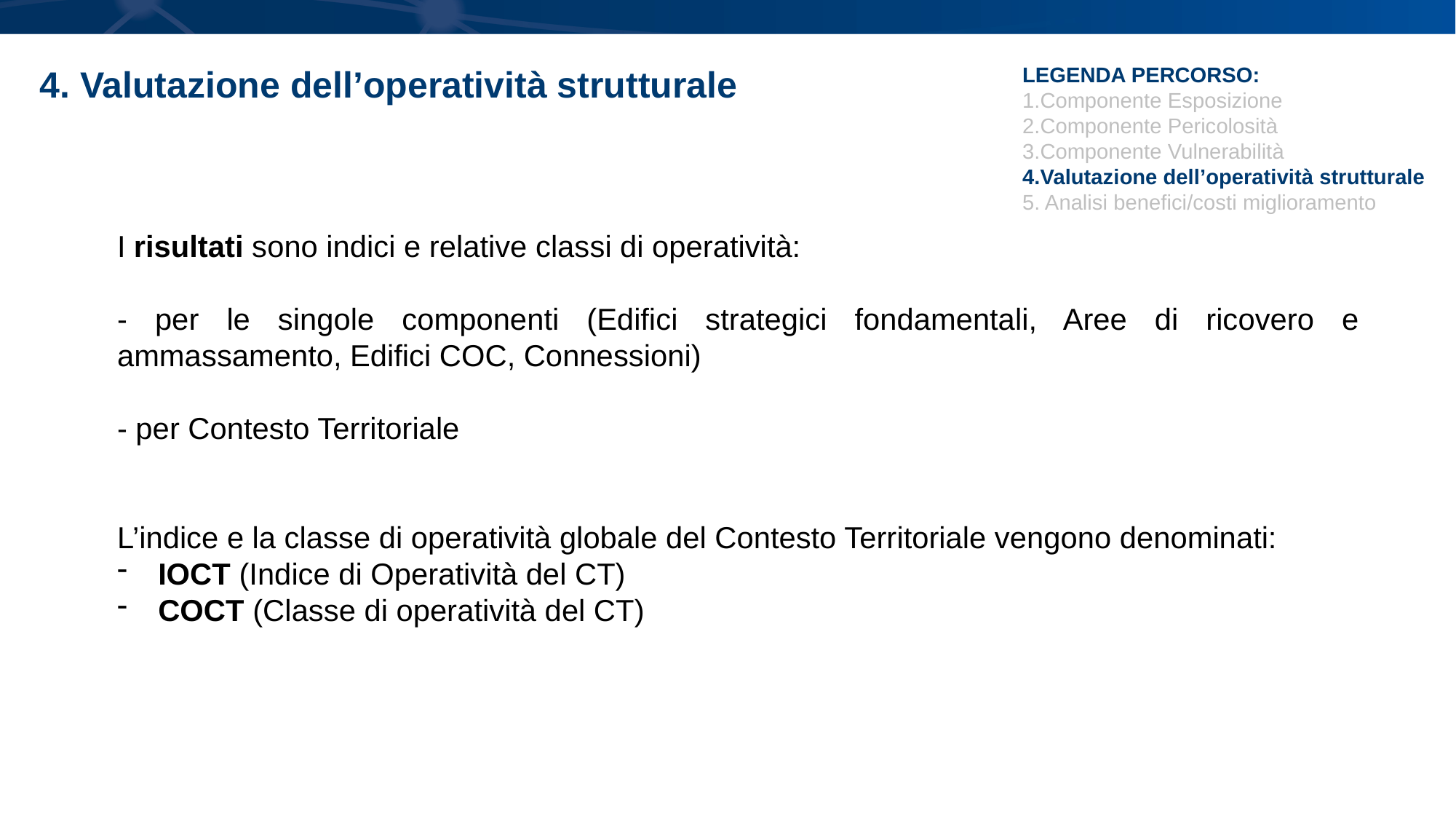

4. Valutazione dell’operatività strutturale
LEGENDA PERCORSO:
1.Componente Esposizione
2.Componente Pericolosità
3.Componente Vulnerabilità
4.Valutazione dell’operatività strutturale
5. Analisi benefici/costi miglioramento
I risultati sono indici e relative classi di operatività:

- per le singole componenti (Edifici strategici fondamentali, Aree di ricovero e ammassamento, Edifici COC, Connessioni)

- per Contesto Territoriale

L’indice e la classe di operatività globale del Contesto Territoriale vengono denominati:
IOCT (Indice di Operatività del CT)
COCT (Classe di operatività del CT)